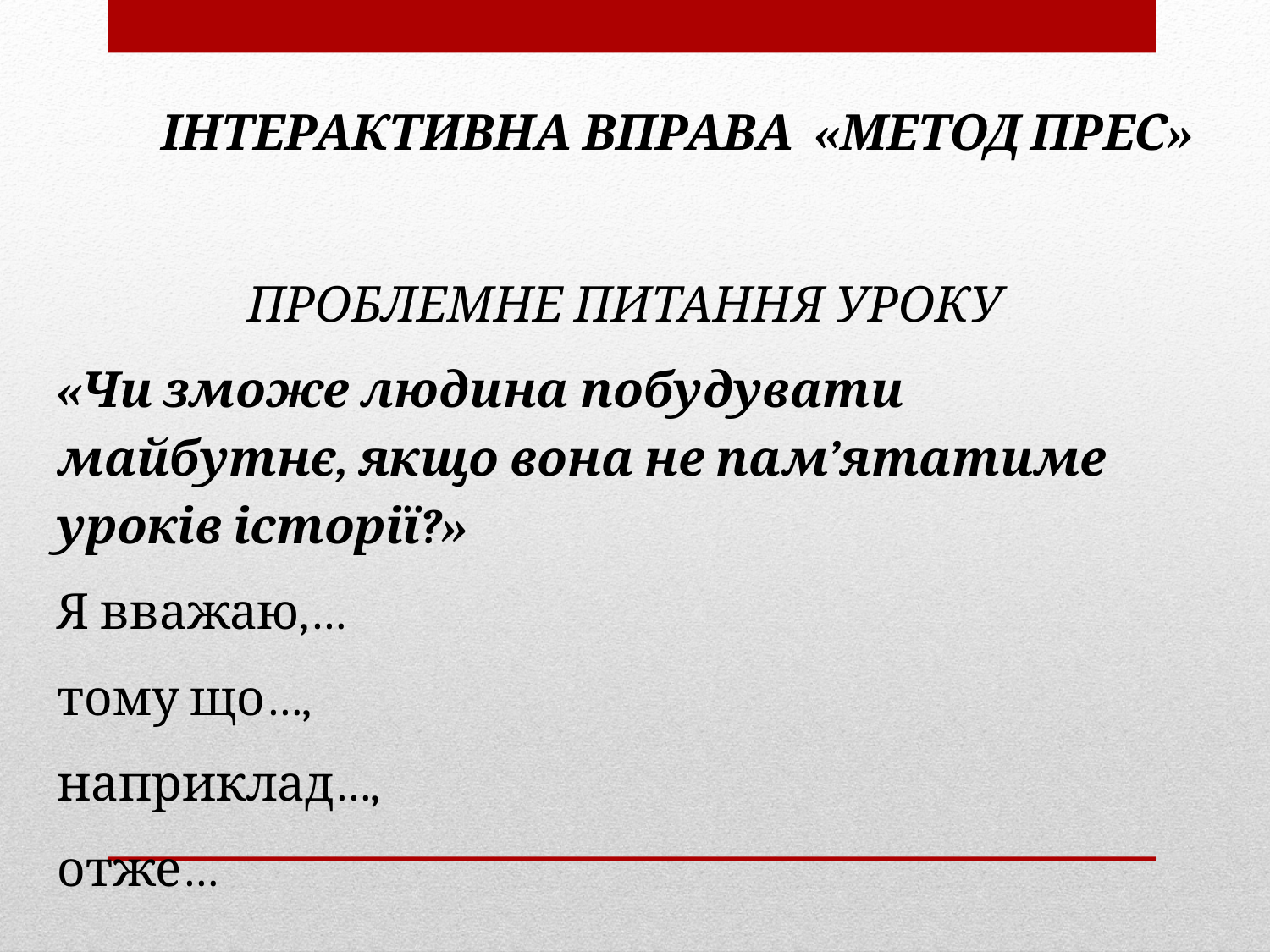

ІНТЕРАКТИВНА ВПРАВА  «МЕТОД ПРЕС»

ПРОБЛЕМНЕ ПИТАННЯ УРОКУ
«Чи зможе людина побудувати майбутнє, якщо вона не пам’ятатиме уроків історії?»
Я вважаю,…
тому що…,
наприклад…,
отже…